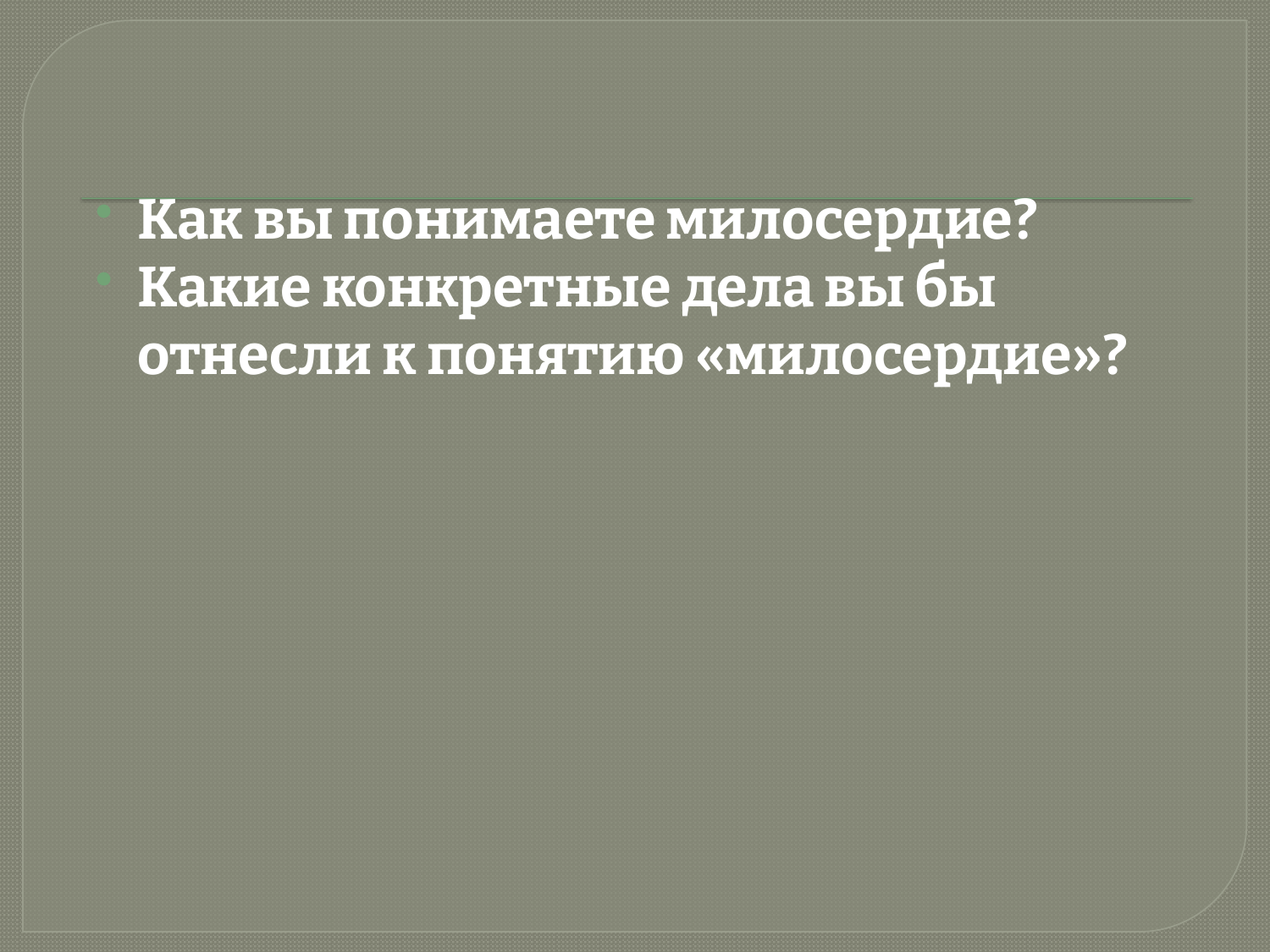

Как вы понимаете милосердие?
Какие конкретные дела вы бы отнесли к понятию «милосердие»?